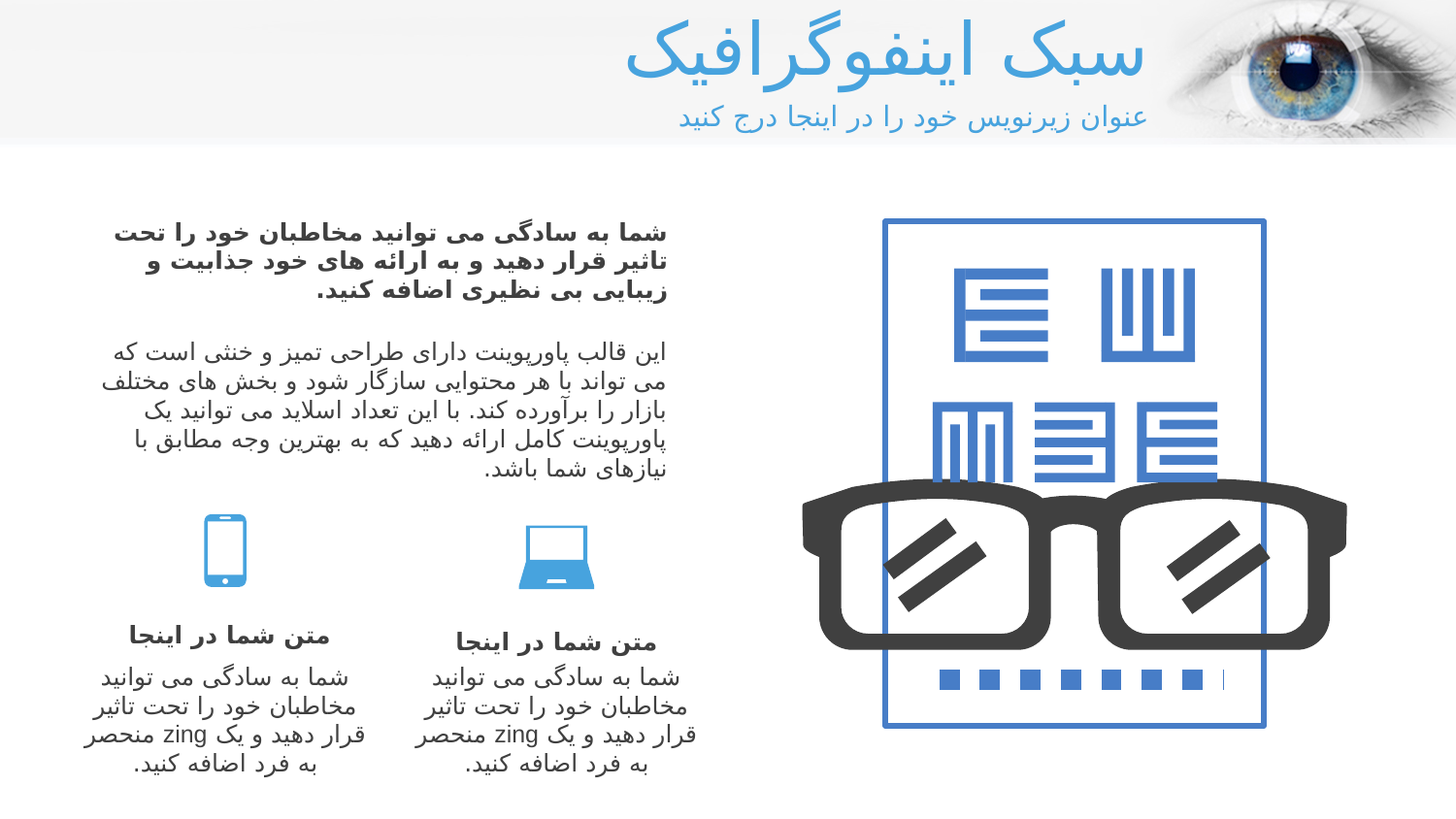

سبک اینفوگرافیک
عنوان زیرنویس خود را در اینجا درج کنید
شما به سادگی می توانید مخاطبان خود را تحت تاثیر قرار دهید و به ارائه های خود جذابیت و زیبایی بی نظیری اضافه کنید.

این قالب پاورپوینت دارای طراحی تمیز و خنثی است که می تواند با هر محتوایی سازگار شود و بخش های مختلف بازار را برآورده کند. با این تعداد اسلاید می توانید یک پاورپوینت کامل ارائه دهید که به بهترین وجه مطابق با نیازهای شما باشد.

متن شما در اینجا
شما به سادگی می توانید مخاطبان خود را تحت تاثیر قرار دهید و یک zing منحصر به فرد اضافه کنید.
متن شما در اینجا
شما به سادگی می توانید مخاطبان خود را تحت تاثیر قرار دهید و یک zing منحصر به فرد اضافه کنید.